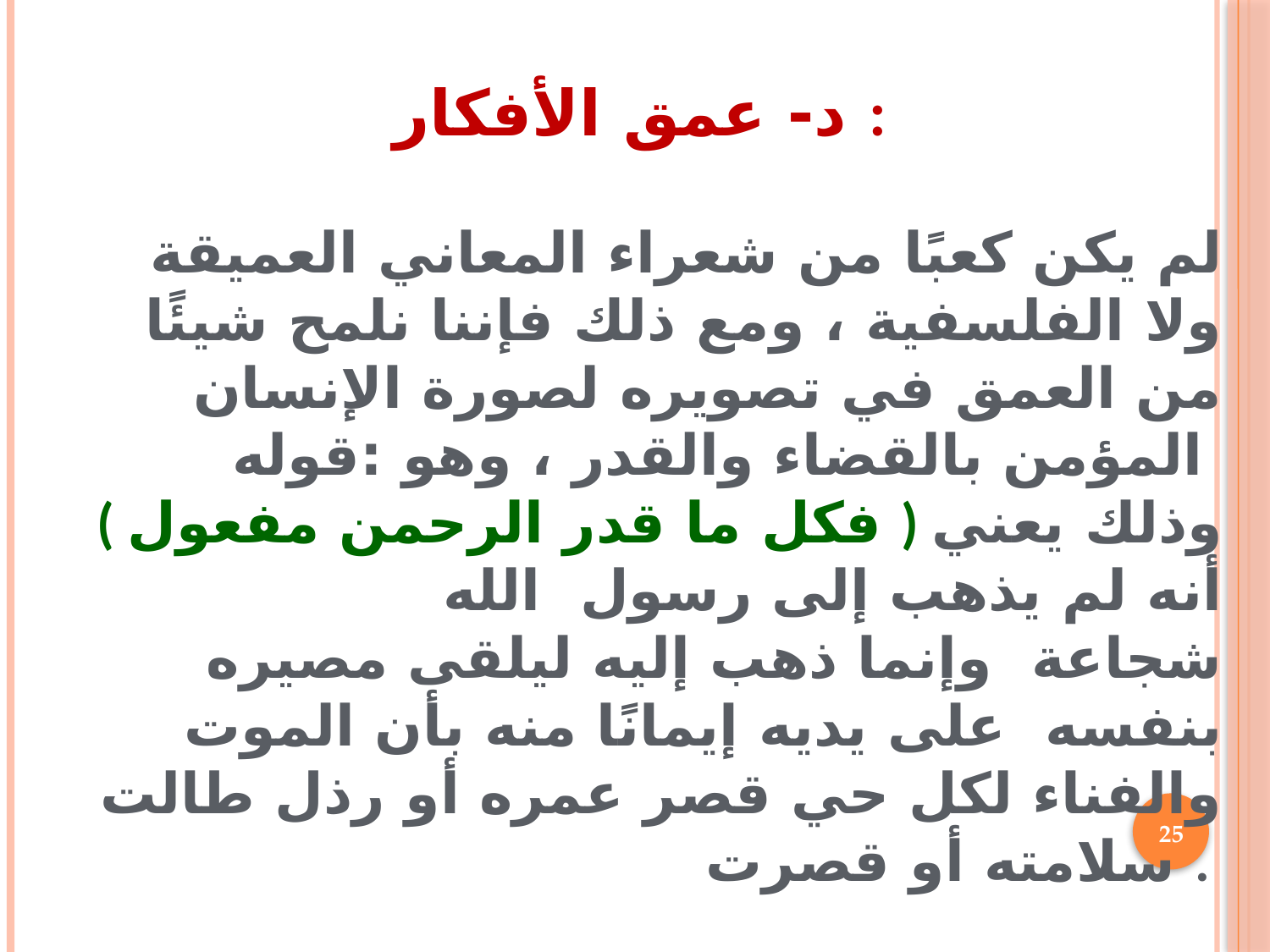

د- عمق الأفكار :

لم يكن كعبًا من شعراء المعاني العميقة ولا الفلسفية ، ومع ذلك فإننا نلمح شيئًا   من العمق في تصويره لصورة الإنسان المؤمن بالقضاء والقدر ، وهو :قوله
( فكل ما قدر الرحمن مفعول ) وذلك يعني أنه لم يذهب إلى رسول  الله          شجاعة  وإنما ذهب إليه ليلقى مصيره  بنفسه  على يديه إيمانًا منه بأن الموت  والفناء لكل حي قصر عمره أو رذل طالت سلامته أو قصرت .

25